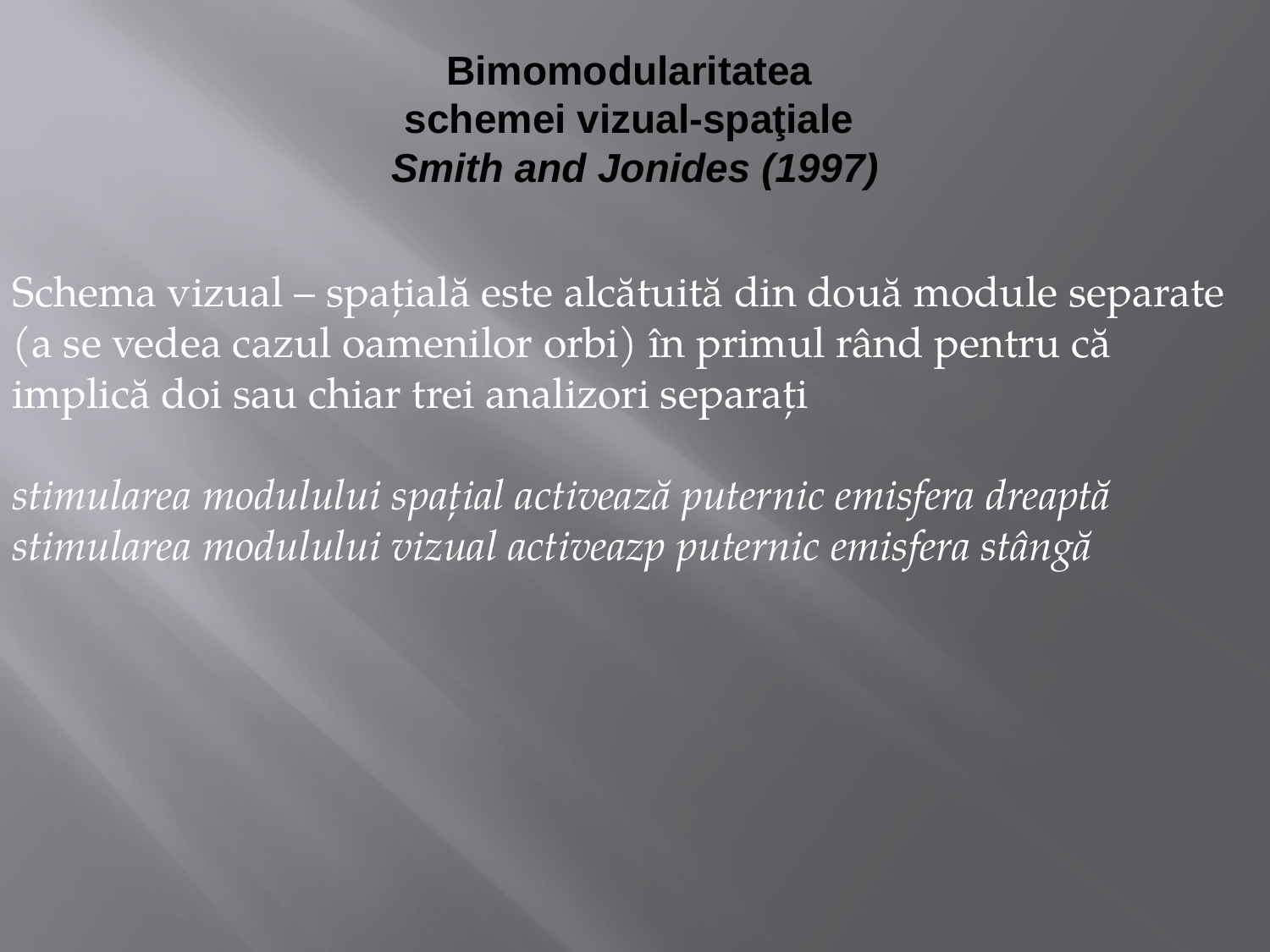

# Bimomodularitatea schemei vizual-spaţiale Smith and Jonides (1997)
Schema vizual – spaţială este alcătuită din două module separate (a se vedea cazul oamenilor orbi) în primul rând pentru că implică doi sau chiar trei analizori separaţi

stimularea modulului spaţial activează puternic emisfera dreaptă
stimularea modulului vizual activeazp puternic emisfera stângă